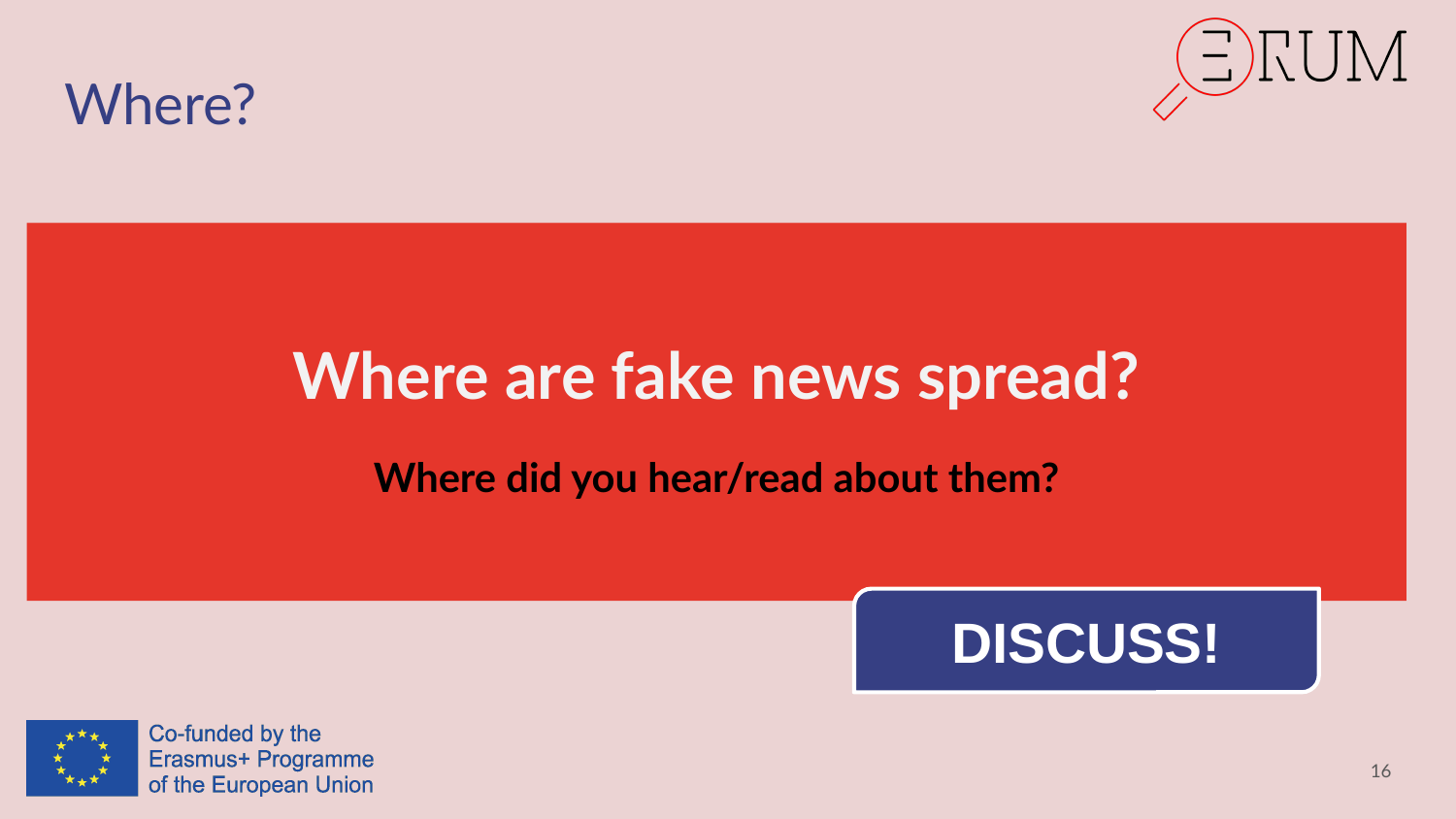

# Where?
Where are fake news spread?
Where did you hear/read about them?
DISCUSS!
16